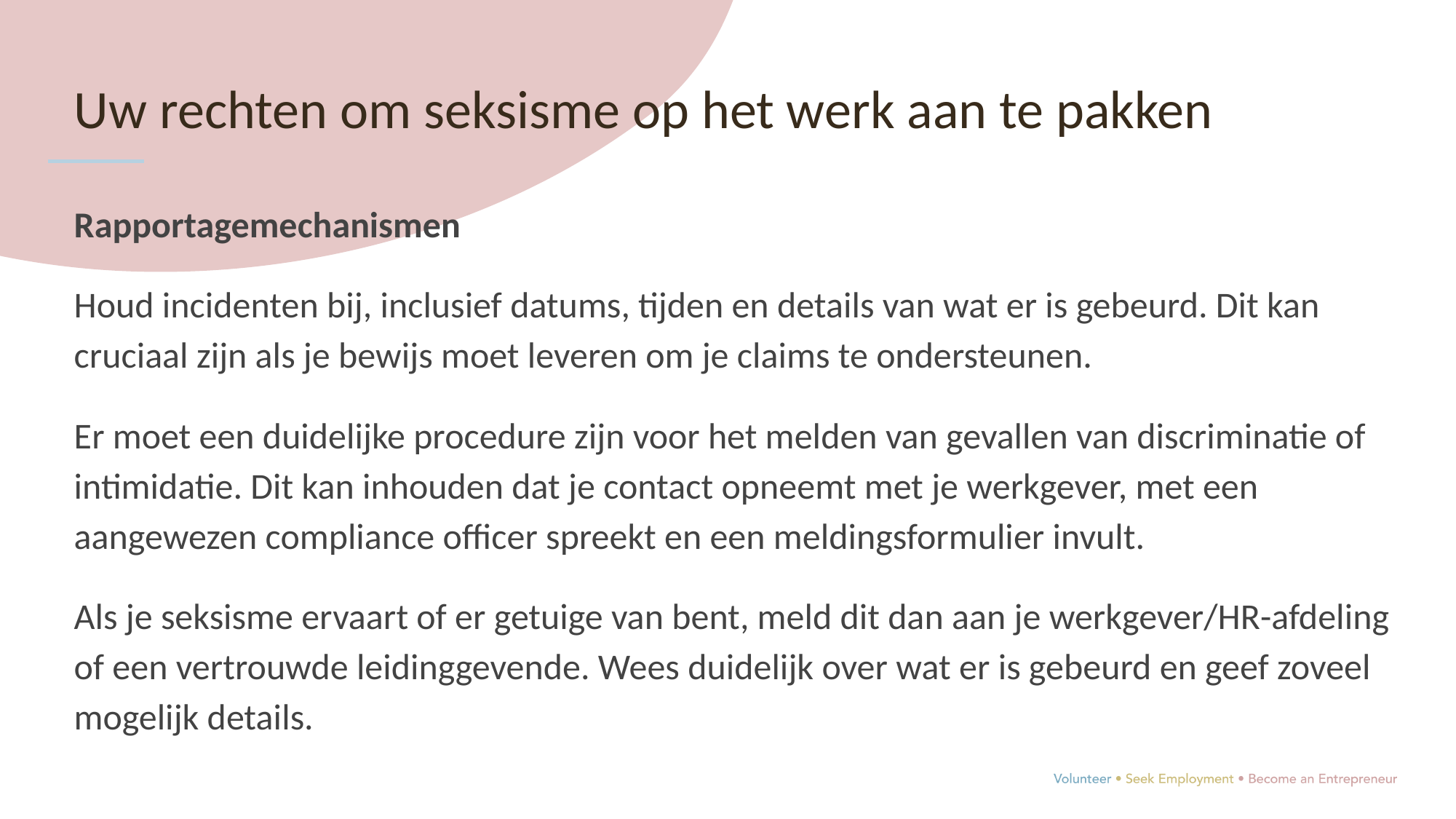

Uw rechten om seksisme op het werk aan te pakken

Rapportagemechanismen
Houd incidenten bij, inclusief datums, tijden en details van wat er is gebeurd. Dit kan cruciaal zijn als je bewijs moet leveren om je claims te ondersteunen.
Er moet een duidelijke procedure zijn voor het melden van gevallen van discriminatie of intimidatie. Dit kan inhouden dat je contact opneemt met je werkgever, met een aangewezen compliance officer spreekt en een meldingsformulier invult.
Als je seksisme ervaart of er getuige van bent, meld dit dan aan je werkgever/HR-afdeling of een vertrouwde leidinggevende. Wees duidelijk over wat er is gebeurd en geef zoveel mogelijk details.